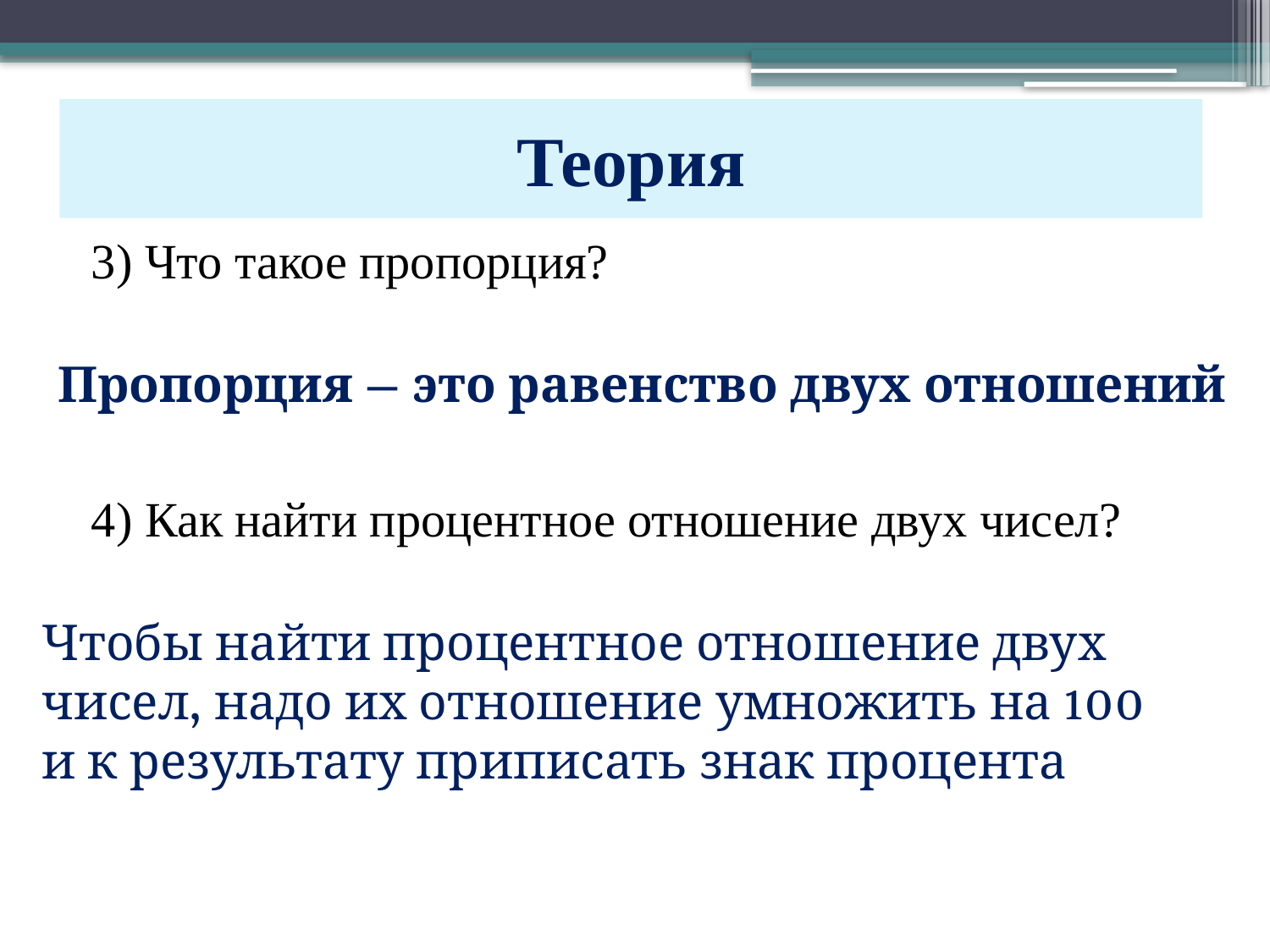

Теория

3) Что такое пропорция?

4) Как найти процентное отношение двух чисел?

Пропорция – это равенство двух отношений
Чтобы найти процентное отношение двух чисел, надо их отношение умножить на 100 и к результату приписать знак процента